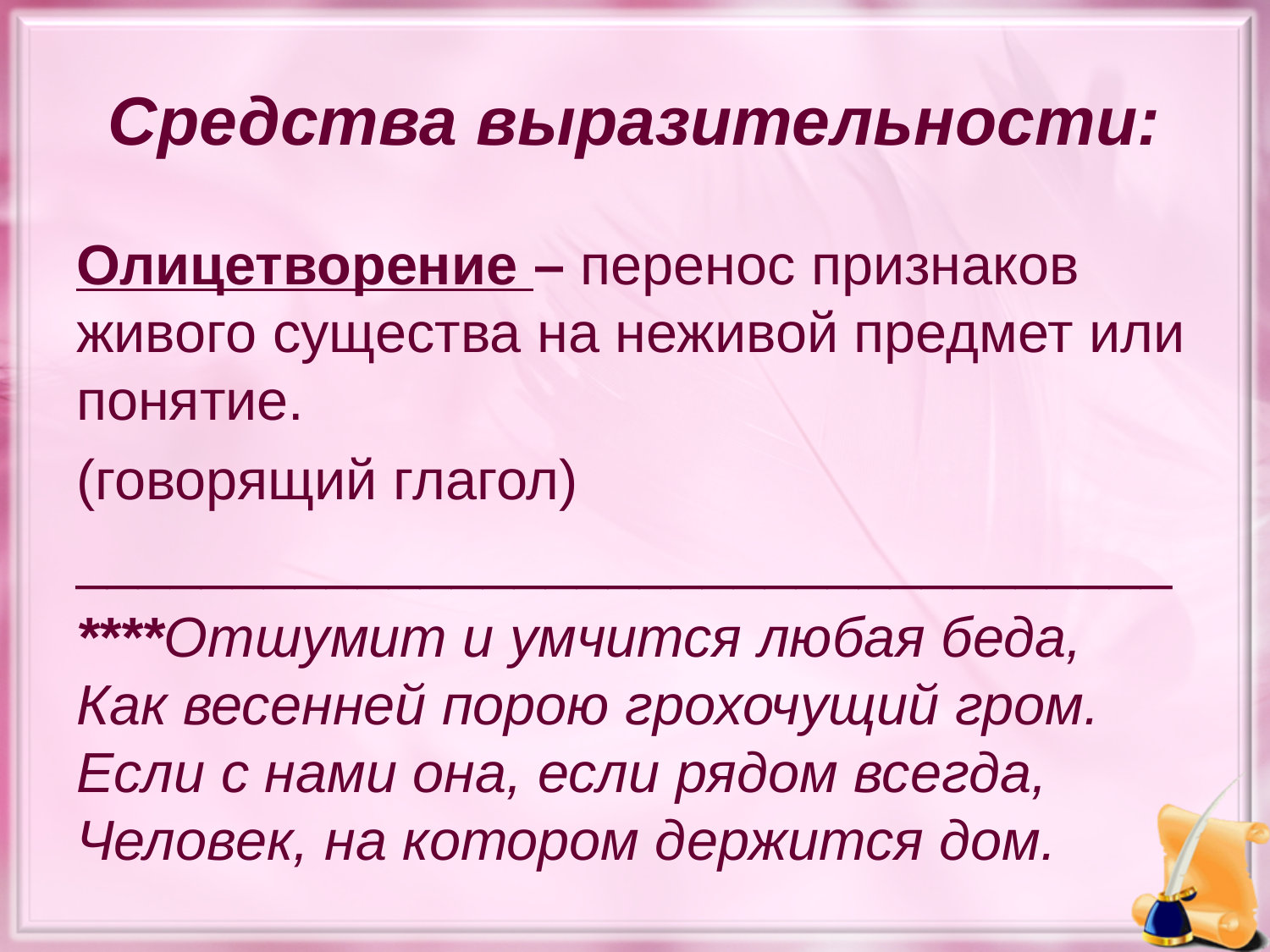

# Средства выразительности:
Олицетворение – перенос признаков живого существа на неживой предмет или понятие.
(говорящий глагол)
___________________________________
****Отшумит и умчится любая беда, 
Как весенней порою грохочущий гром.
Если с нами она, если рядом всегда, 
Человек, на котором держится дом.